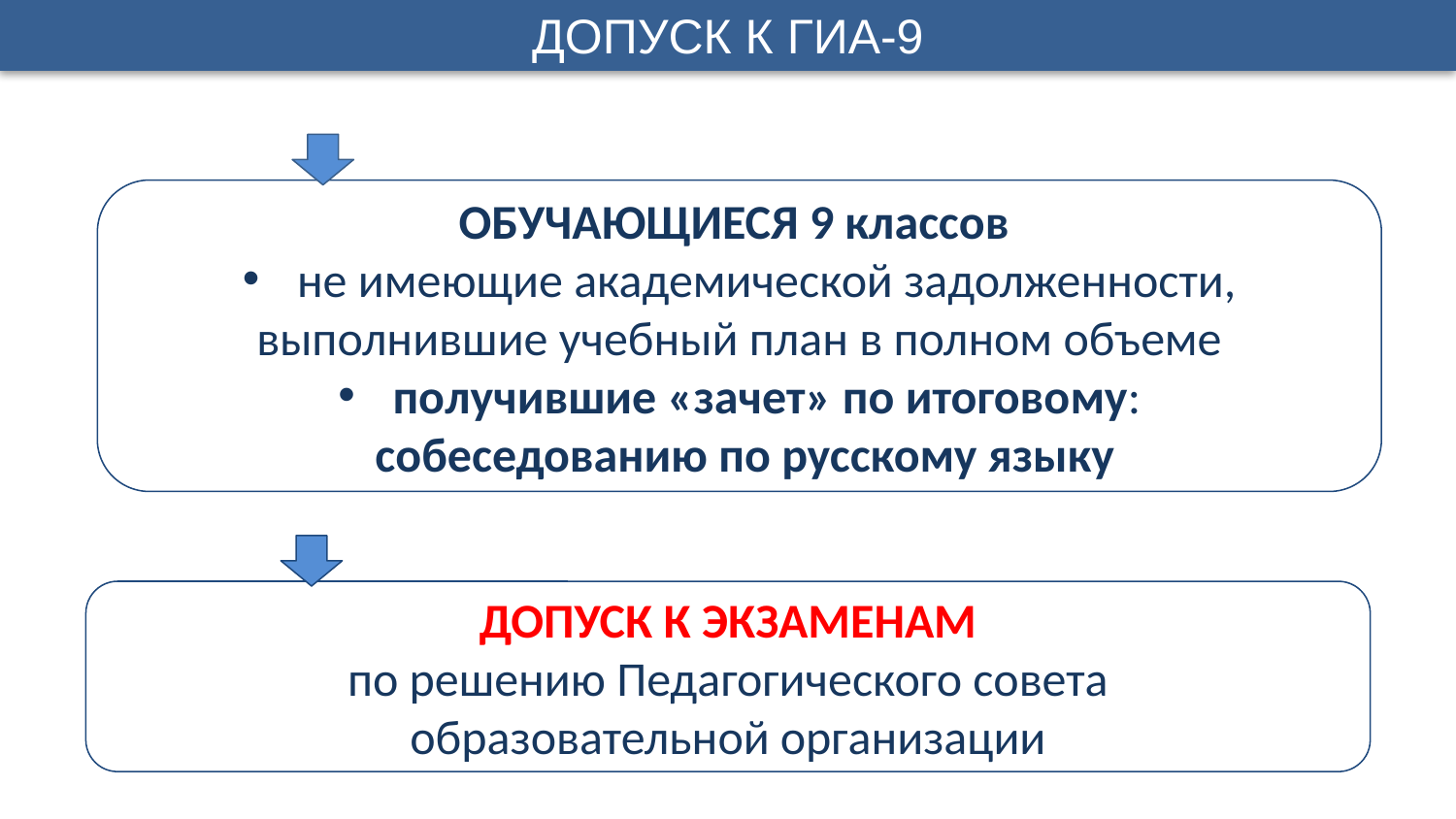

ДОПУСК К ГИА-9

ОБУЧАЮЩИЕСЯ 9 классов
не имеющие академической задолженности,
выполнившие учебный план в полном объеме
получившие «зачет» по итоговому:
 собеседованию по русскому языку

ДОПУСК К ЭКЗАМЕНАМ
по решению Педагогического совета
образовательной организации